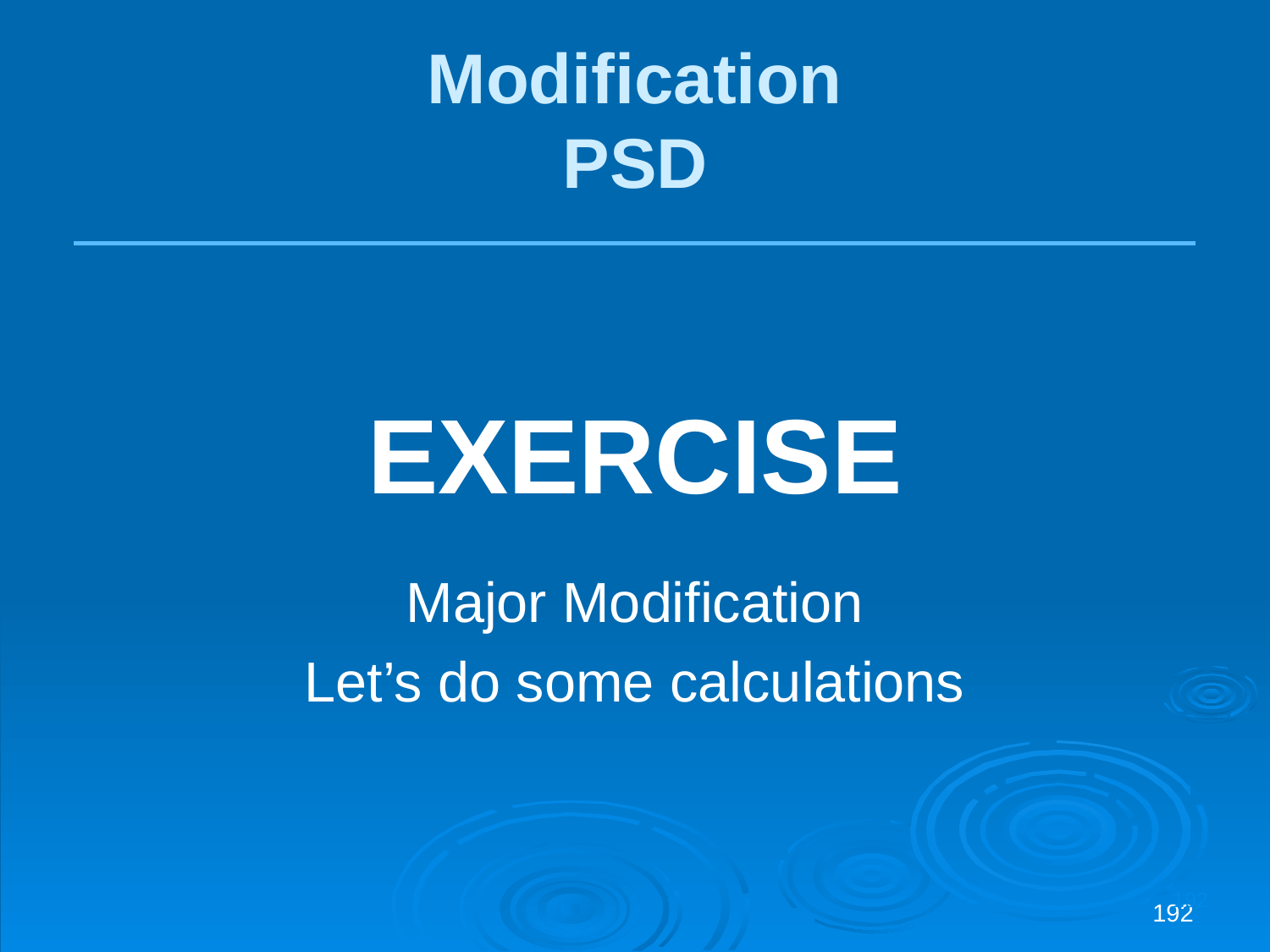

Modification
PSD

EXERCISE

Major Modification
Let’s do some calculations

192
192